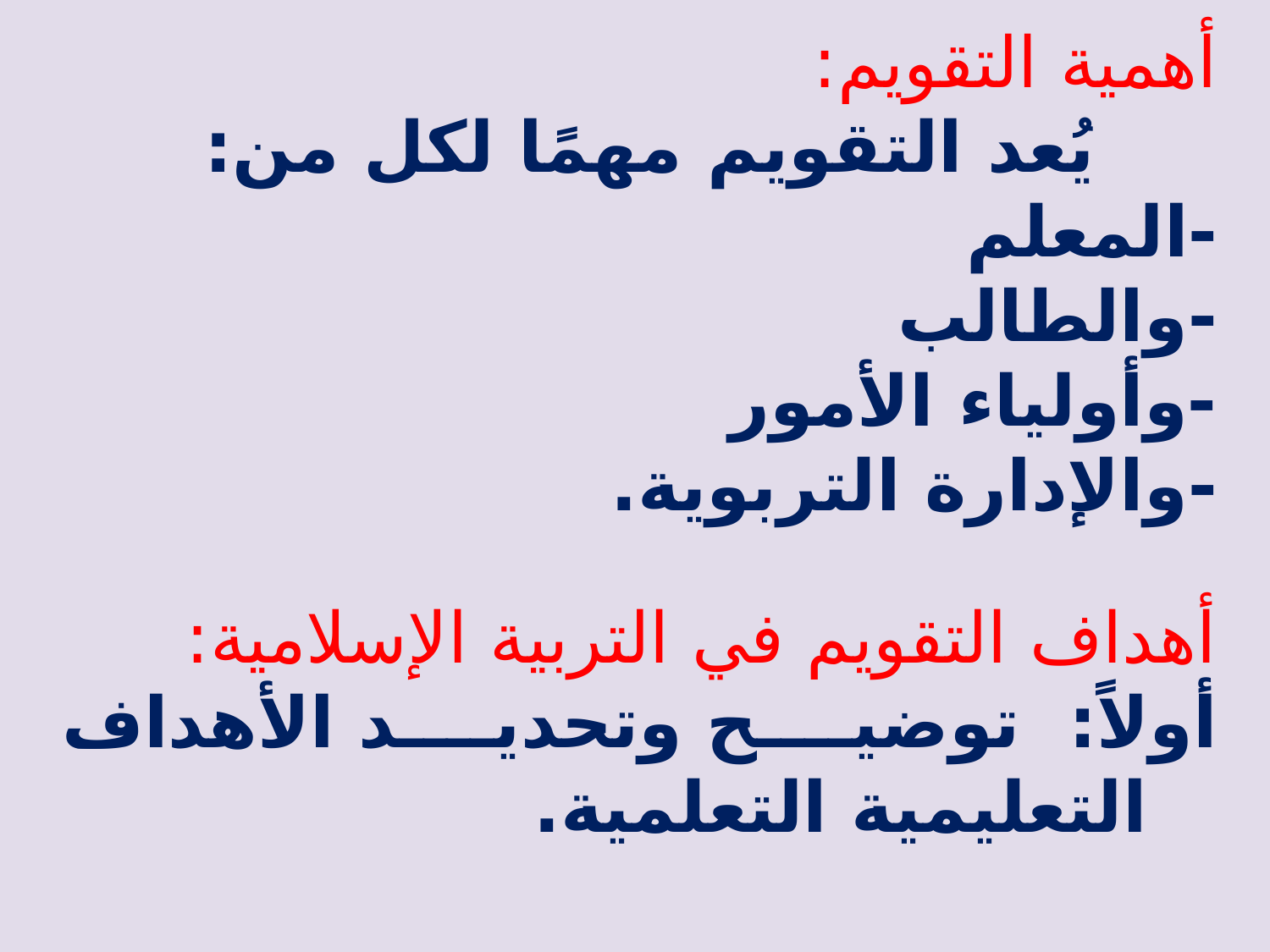

أهمية التقويم:
     يُعد التقويم مهمًا لكل من:
-المعلم
-والطالب
-وأولياء الأمور
-والإدارة التربوية.

أهداف التقويم في التربية الإسلامية:
أولاً:  توضيح وتحديد الأهداف التعليمية التعلمية.